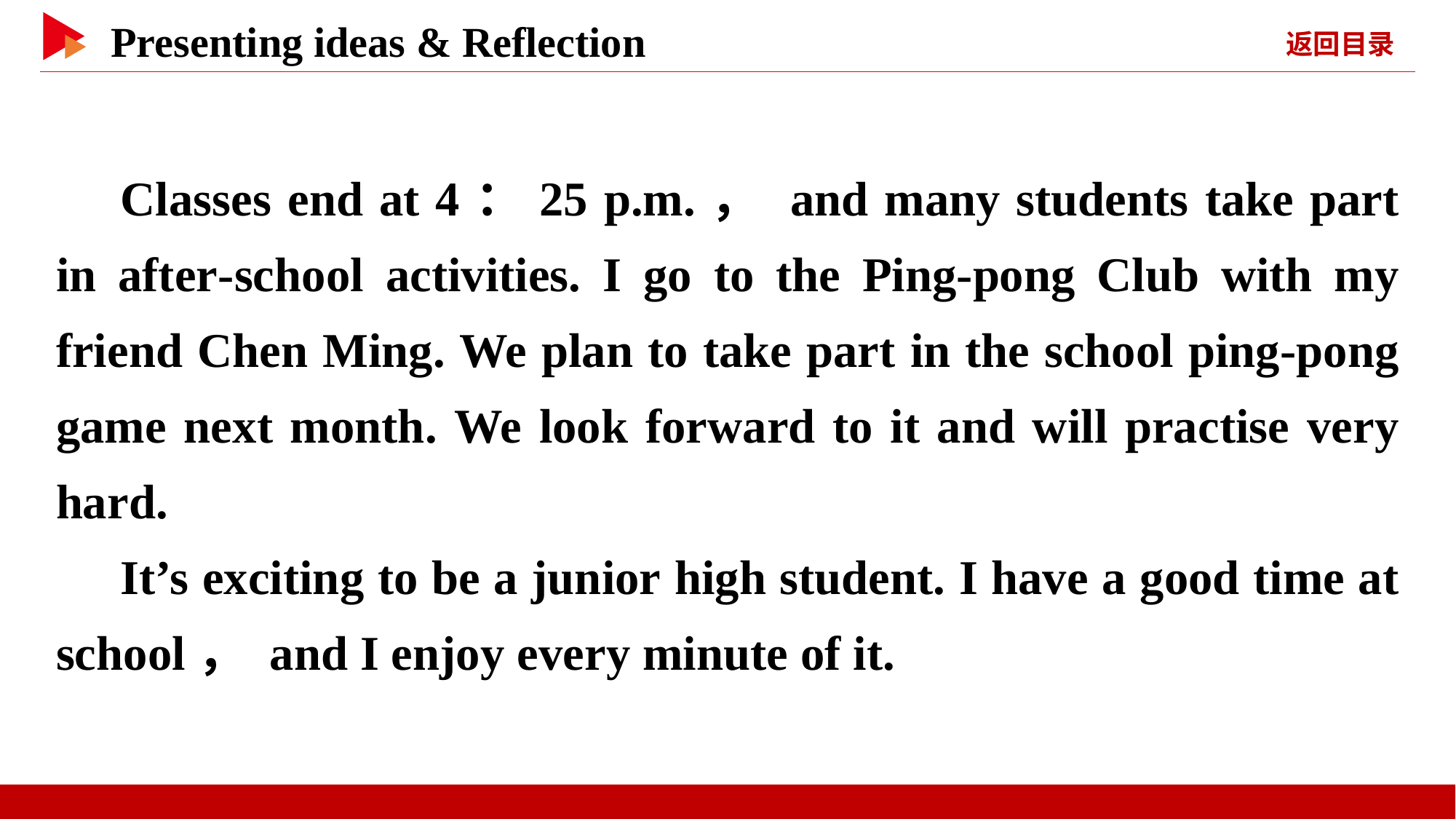

Classes end at 4：25 p.m.， and many students take part in after-school activities. I go to the Ping-pong Club with my friend Chen Ming. We plan to take part in the school ping-pong game next month. We look forward to it and will practise very hard.
It’s exciting to be a junior high student. I have a good time at school， and I enjoy every minute of it.